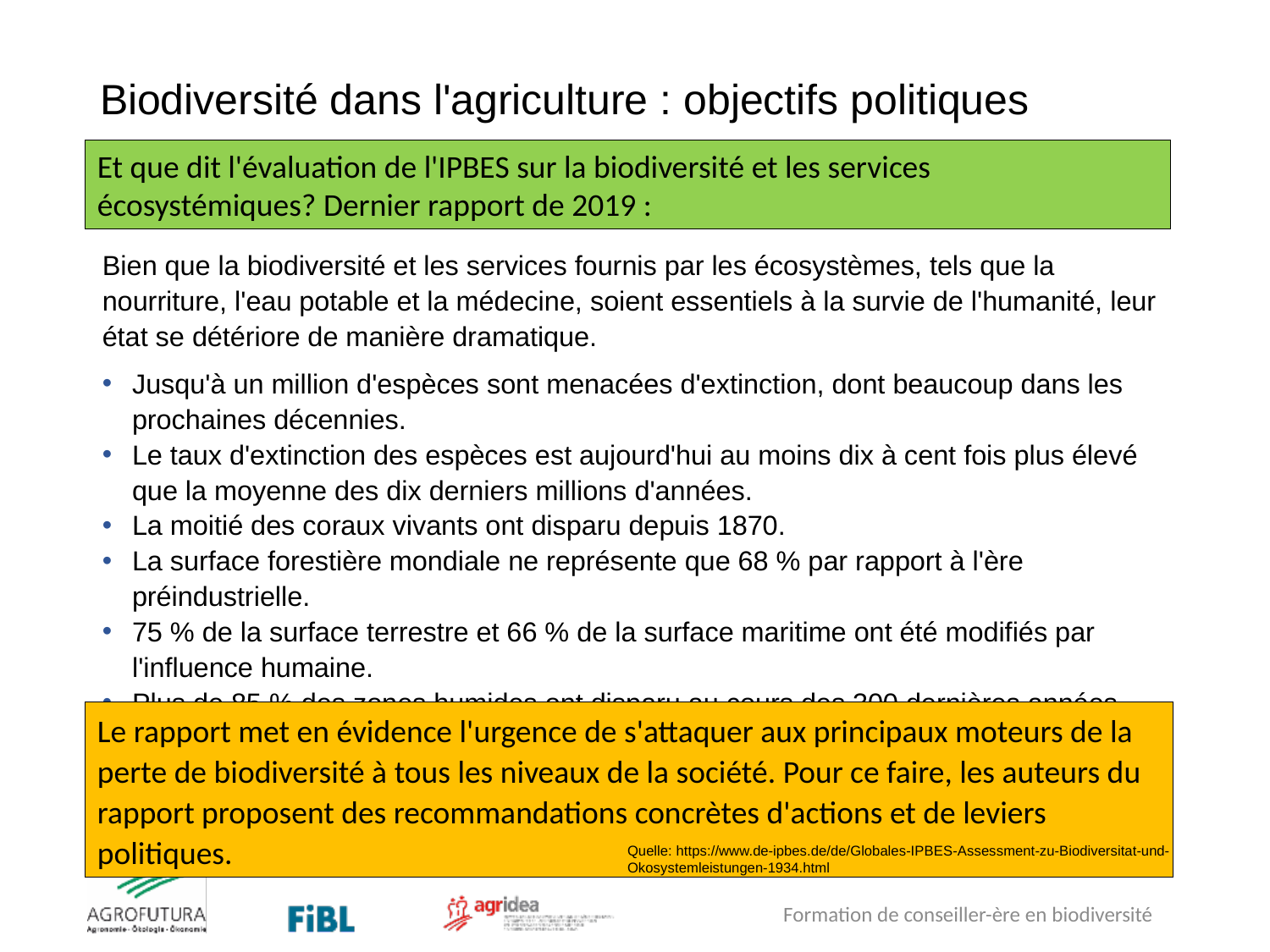

# Biodiversité dans l'agriculture : objectifs politiques
Et que dit l'évaluation de l'IPBES sur la biodiversité et les services écosystémiques? Dernier rapport de 2019 :
Bien que la biodiversité et les services fournis par les écosystèmes, tels que la nourriture, l'eau potable et la médecine, soient essentiels à la survie de l'humanité, leur état se détériore de manière dramatique.
Jusqu'à un million d'espèces sont menacées d'extinction, dont beaucoup dans les prochaines décennies.
Le taux d'extinction des espèces est aujourd'hui au moins dix à cent fois plus élevé que la moyenne des dix derniers millions d'années.
La moitié des coraux vivants ont disparu depuis 1870.
La surface forestière mondiale ne représente que 68 % par rapport à l'ère préindustrielle.
75 % de la surface terrestre et 66 % de la surface maritime ont été modifiés par l'influence humaine.
Plus de 85 % des zones humides ont disparu au cours des 300 dernières années.
Le rapport met en évidence l'urgence de s'attaquer aux principaux moteurs de la perte de biodiversité à tous les niveaux de la société. Pour ce faire, les auteurs du rapport proposent des recommandations concrètes d'actions et de leviers politiques.
Quelle: https://www.de-ipbes.de/de/Globales-IPBES-Assessment-zu-Biodiversitat-und-Okosystemleistungen-1934.html
Formation de conseiller-ère en biodiversité